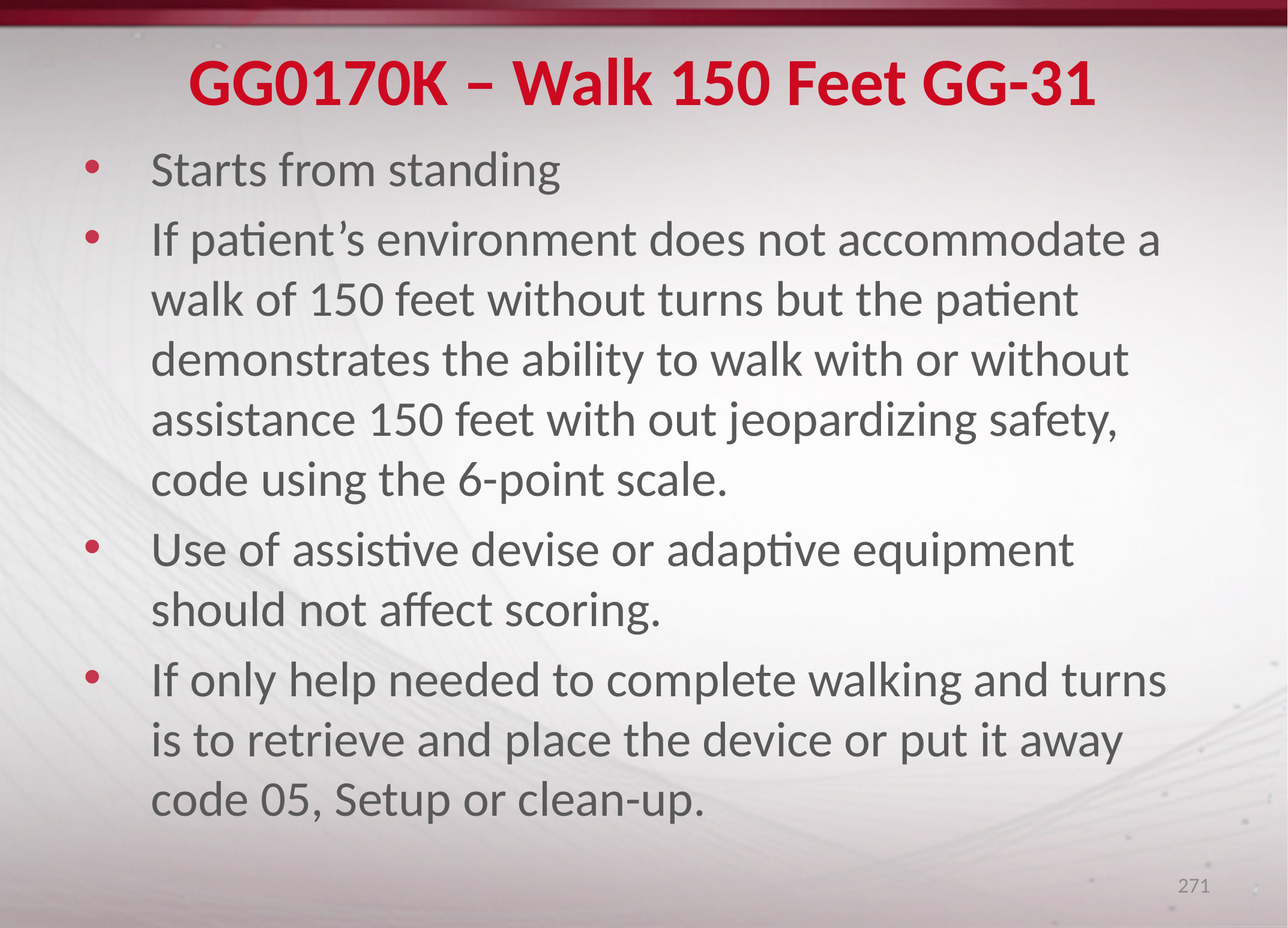

# GG0170K – Walk 150 Feet GG-31
Starts from standing
If patient’s environment does not accommodate a walk of 150 feet without turns but the patient demonstrates the ability to walk with or without assistance 150 feet with out jeopardizing safety, code using the 6-point scale.
Use of assistive devise or adaptive equipment should not affect scoring.
If only help needed to complete walking and turns is to retrieve and place the device or put it away code 05, Setup or clean-up.
271